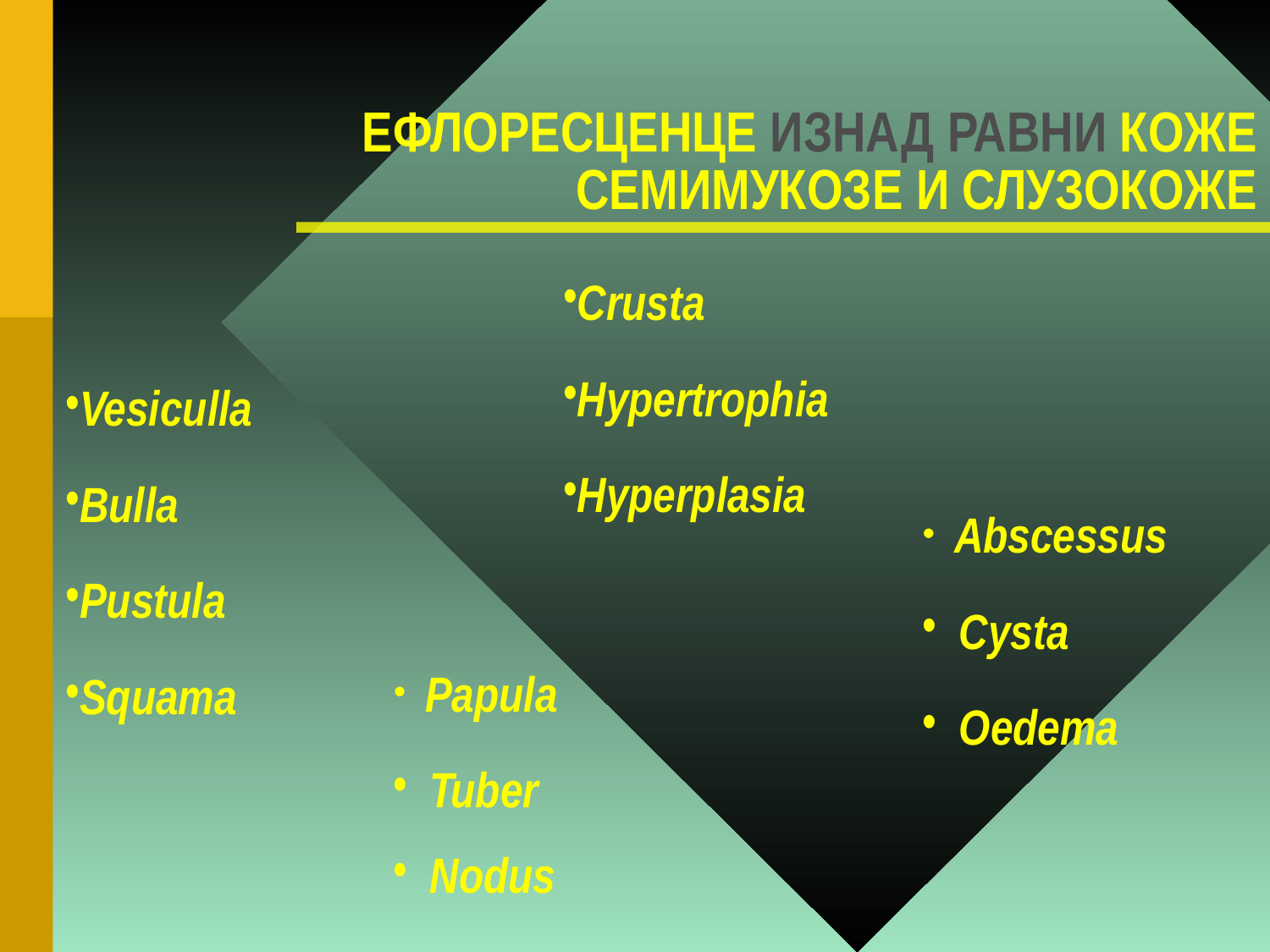

ЕФЛОРЕСЦЕНЦЕ ИЗНАД РАВНИ КОЖЕ СЕМИМУКОЗЕ И СЛУЗОКОЖЕ

Crusta
Hypertrophia
Hyperplasia
Vesiculla
Bulla
Pustula
Squama
  Abscessus
  Cysta
  Oedema
  Papula
  Tuber
  Nodus